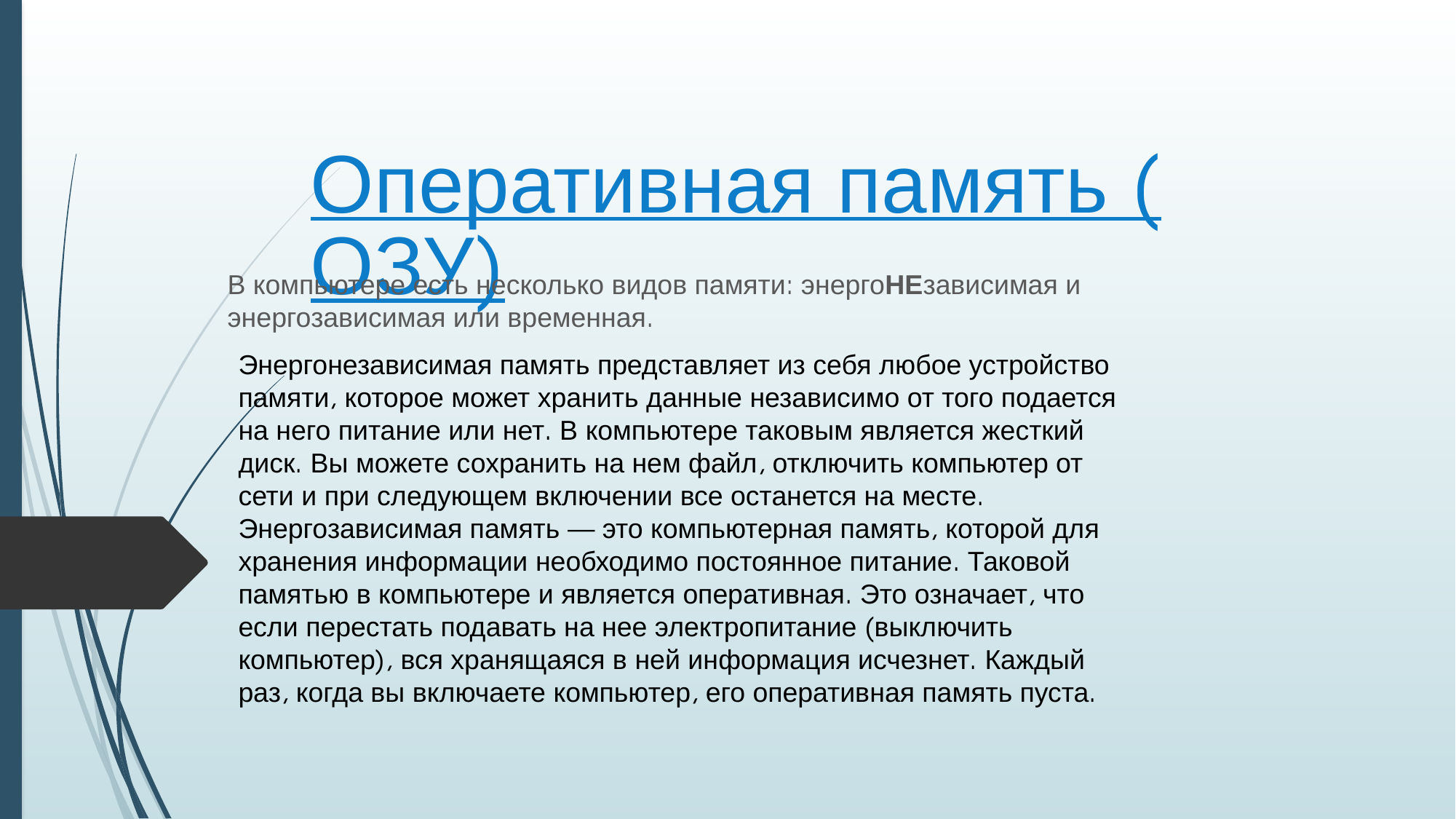

# Оперативная память (ОЗУ)
В компьютере есть несколько видов памяти: энергоНЕзависимая и энергозависимая или временная.
Энергонезависимая память представляет из себя любое устройство памяти, которое может хранить данные независимо от того подается на него питание или нет. В компьютере таковым является жесткий диск. Вы можете сохранить на нем файл, отключить компьютер от сети и при следующем включении все останется на месте.
Энергозависимая память — это компьютерная память, которой для хранения информации необходимо постоянное питание. Таковой памятью в компьютере и является оперативная. Это означает, что если перестать подавать на нее электропитание (выключить компьютер), вся хранящаяся в ней информация исчезнет. Каждый раз, когда вы включаете компьютер, его оперативная память пуста.